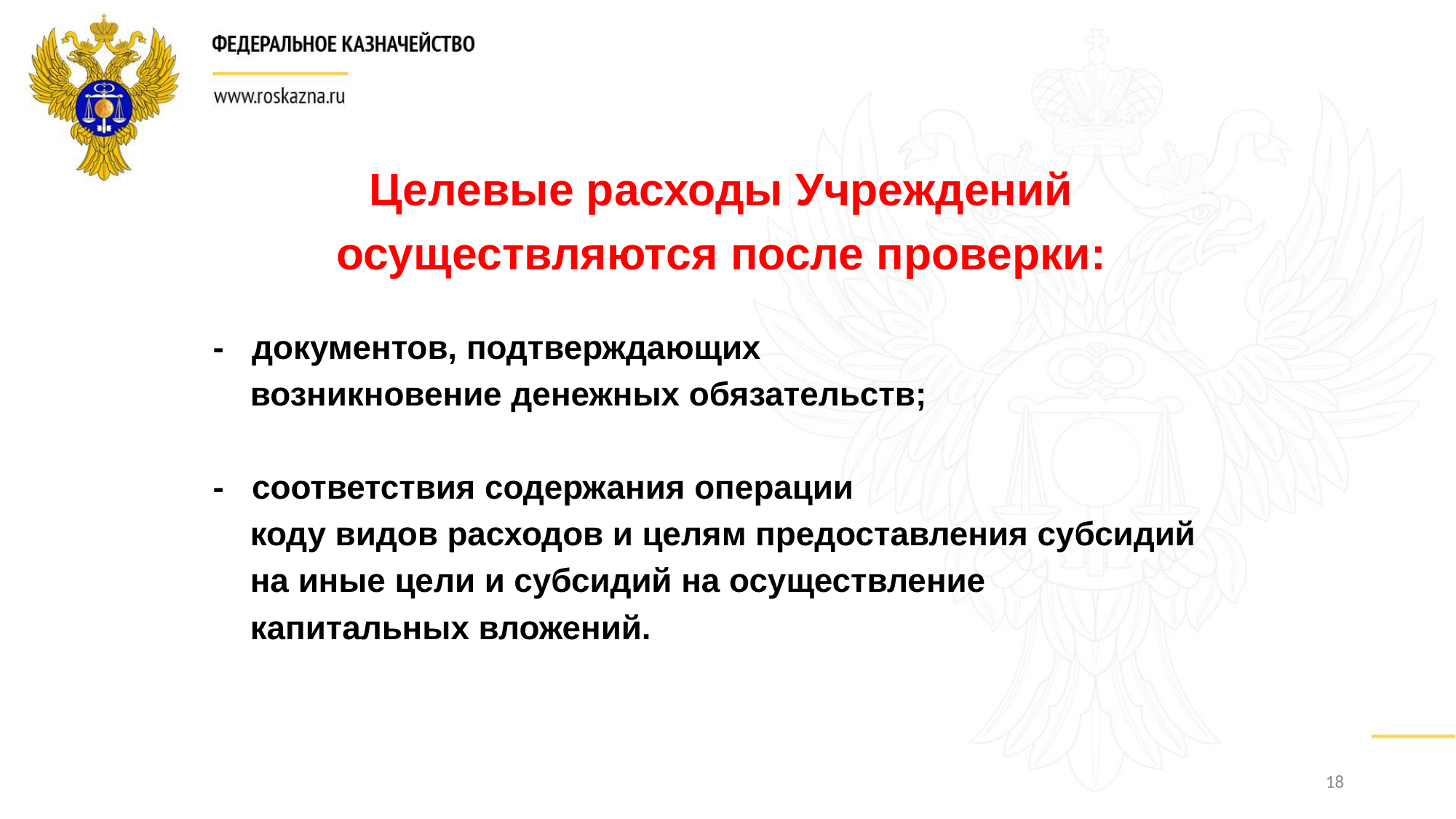

Целевые расходы Учреждений
осуществляются после проверки:

           -   документов, подтверждающих
               возникновение денежных обязательств;

           -   соответствия содержания операции
               коду видов расходов и целям предоставления субсидий
               на иные цели и субсидий на осуществление
               капитальных вложений.

18